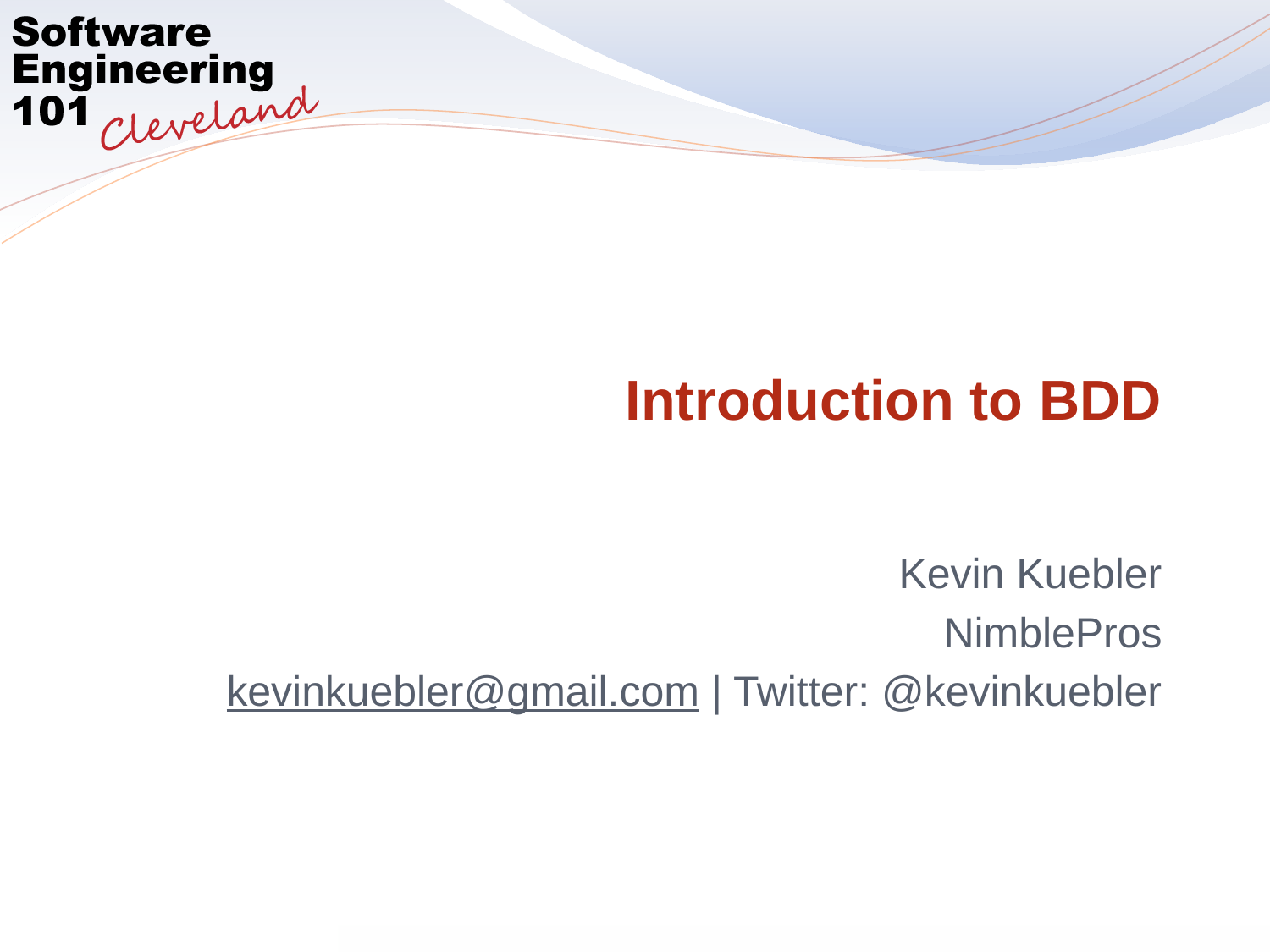

# Introduction to BDD
Kevin Kuebler
NimblePros
kevinkuebler@gmail.com | Twitter: @kevinkuebler